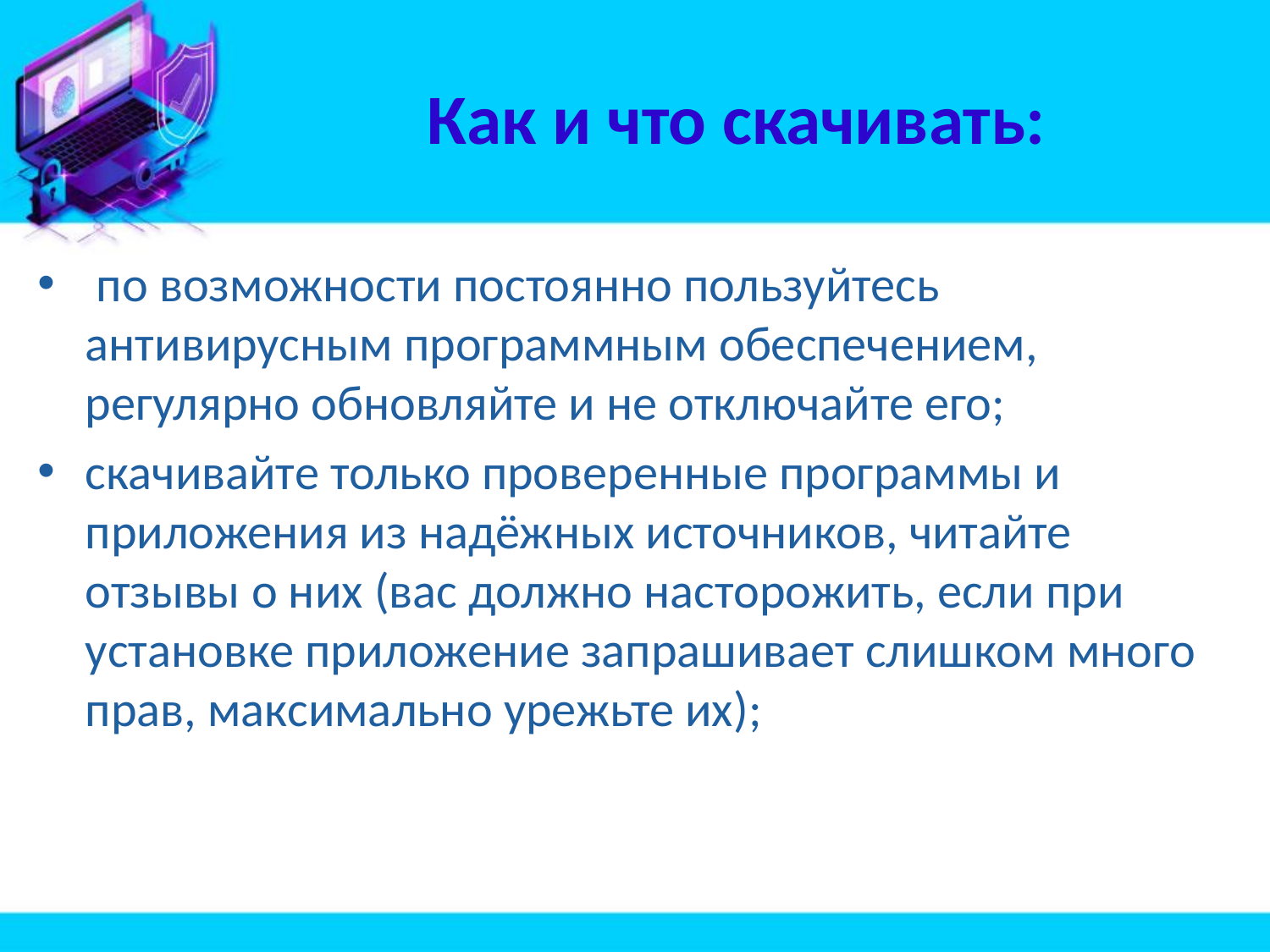

# Как и что скачивать:
 по возможности постоянно пользуйтесь антивирусным программным обеспечением, регулярно обновляйте и не отключайте его;
скачивайте только проверенные программы и приложения из надёжных источников, читайте отзывы о них (вас должно насторожить, если при установке приложение запрашивает слишком много прав, максимально урежьте их);